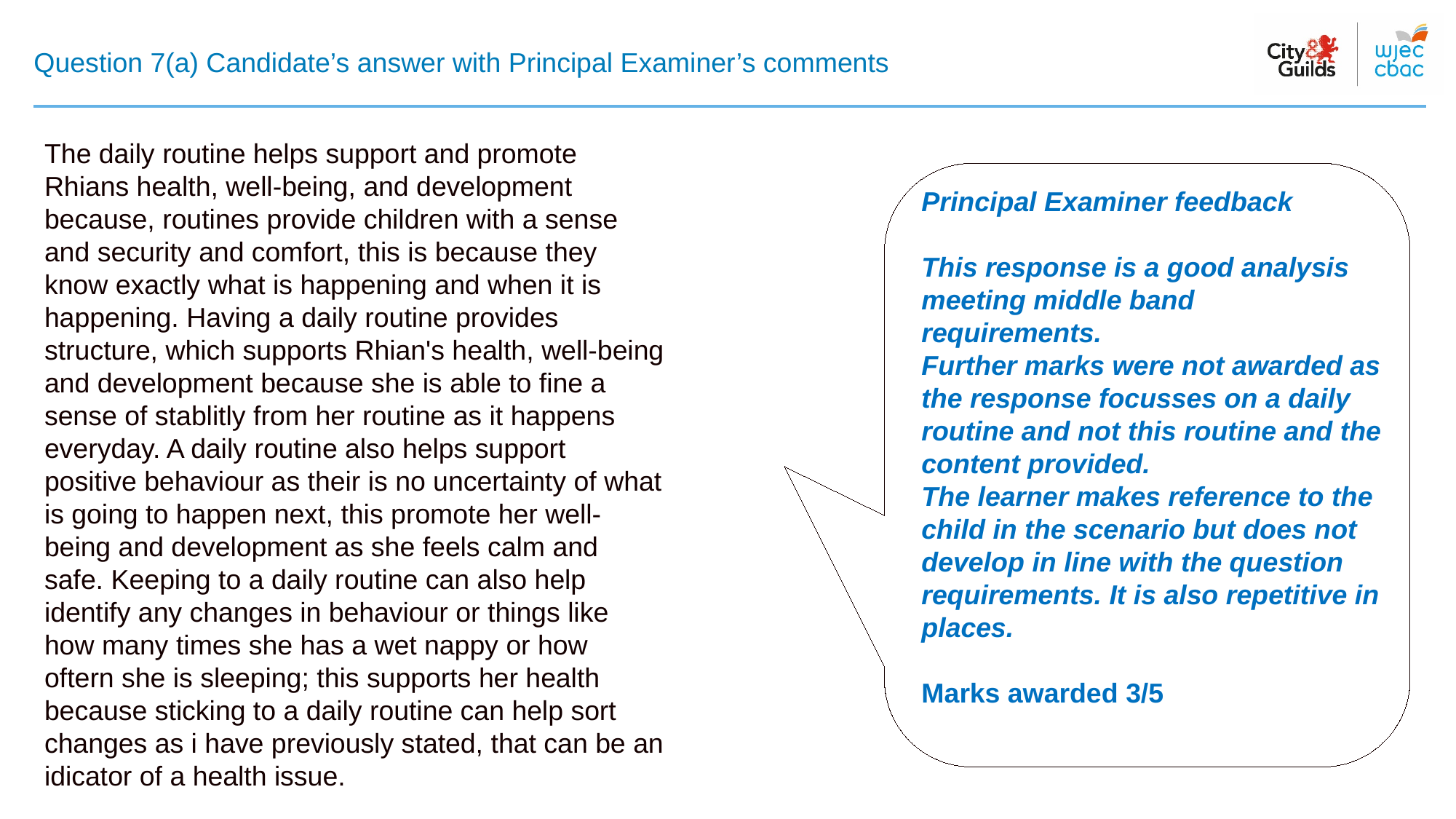

# Question 7(a) Candidate’s answer with Principal Examiner’s comments
The daily routine helps support and promote Rhians health, well-being, and development because, routines provide children with a sense and security and comfort, this is because they know exactly what is happening and when it is happening. Having a daily routine provides structure, which supports Rhian's health, well-being and development because she is able to fine a sense of stablitly from her routine as it happens everyday. A daily routine also helps support positive behaviour as their is no uncertainty of what is going to happen next, this promote her well-being and development as she feels calm and safe. Keeping to a daily routine can also help identify any changes in behaviour or things like how many times she has a wet nappy or how oftern she is sleeping; this supports her health because sticking to a daily routine can help sort changes as i have previously stated, that can be an idicator of a health issue.

Principal Examiner feedback

This response is a good analysis meeting middle band requirements.
Further marks were not awarded as the response focusses on a daily routine and not this routine and the content provided.
The learner makes reference to the  child in the scenario but does not develop in line with the question requirements. It is also repetitive in places.

Marks awarded 3/5